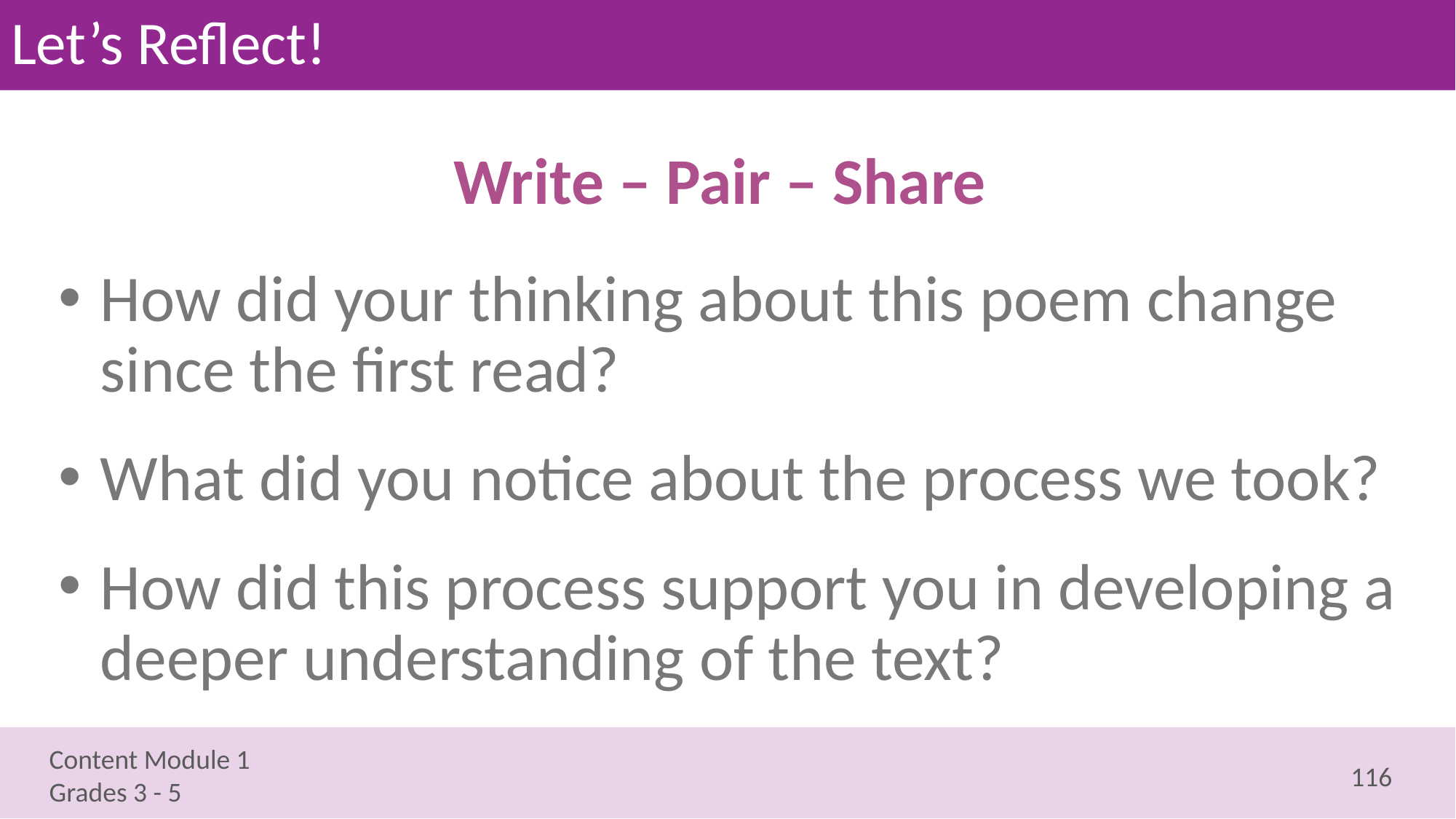

# Let’s Reflect!
Write – Pair – Share

How did your thinking about this poem change since the first read?

What did you notice about the process we took?

How did this process support you in developing a deeper understanding of the text?
116